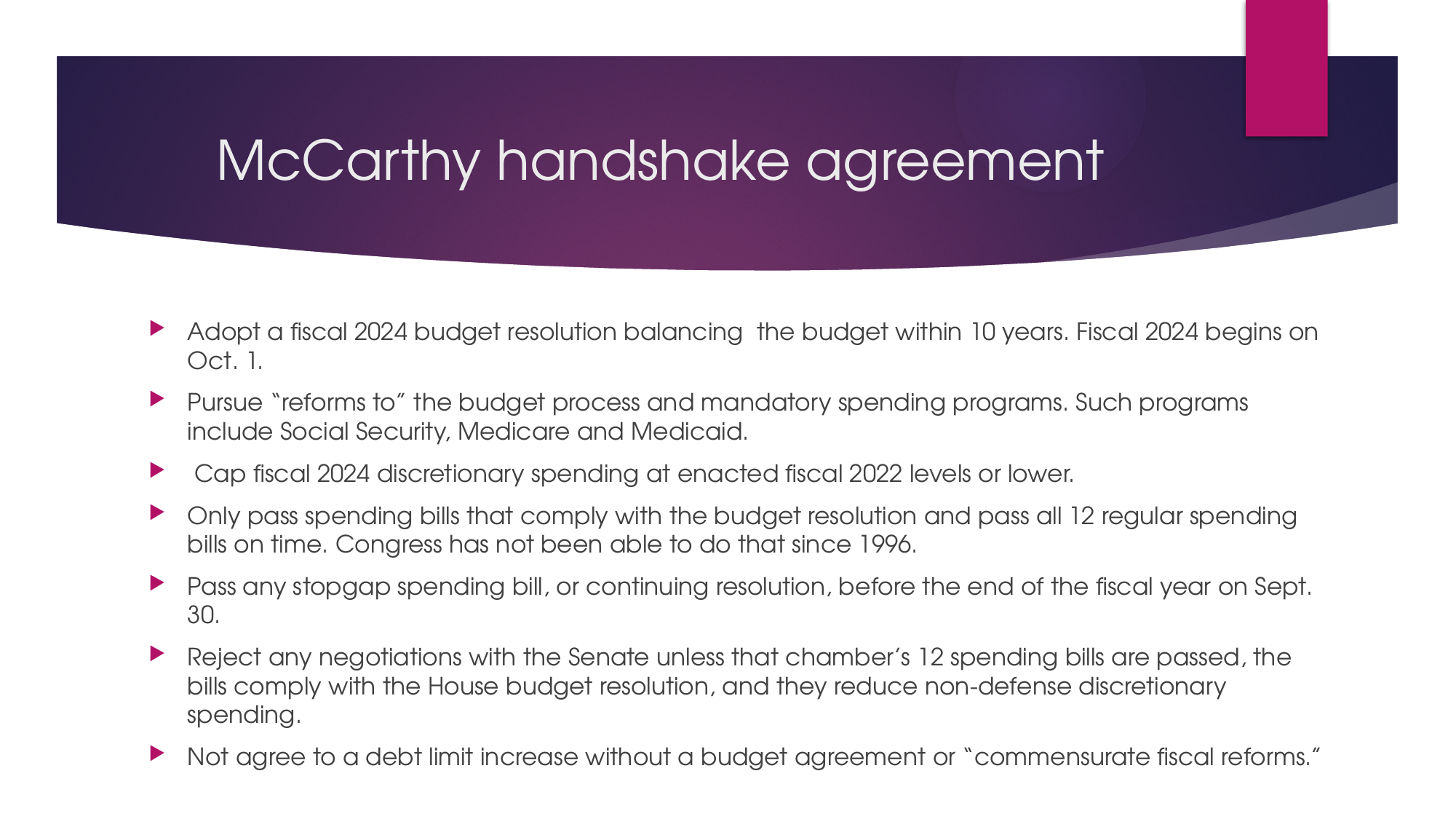

# McCarthy handshake agreement
Adopt a fiscal 2024 budget resolution balancing  the budget within 10 years. Fiscal 2024 begins on Oct. 1.
Pursue “reforms to” the budget process and mandatory spending programs. Such programs include Social Security, Medicare and Medicaid.
 Cap fiscal 2024 discretionary spending at enacted fiscal 2022 levels or lower.
Only pass spending bills that comply with the budget resolution and pass all 12 regular spending bills on time. Congress has not been able to do that since 1996.
Pass any stopgap spending bill, or continuing resolution, before the end of the fiscal year on Sept. 30.
Reject any negotiations with the Senate unless that chamber’s 12 spending bills are passed, the bills comply with the House budget resolution, and they reduce non-defense discretionary spending.
Not agree to a debt limit increase without a budget agreement or “commensurate fiscal reforms.”